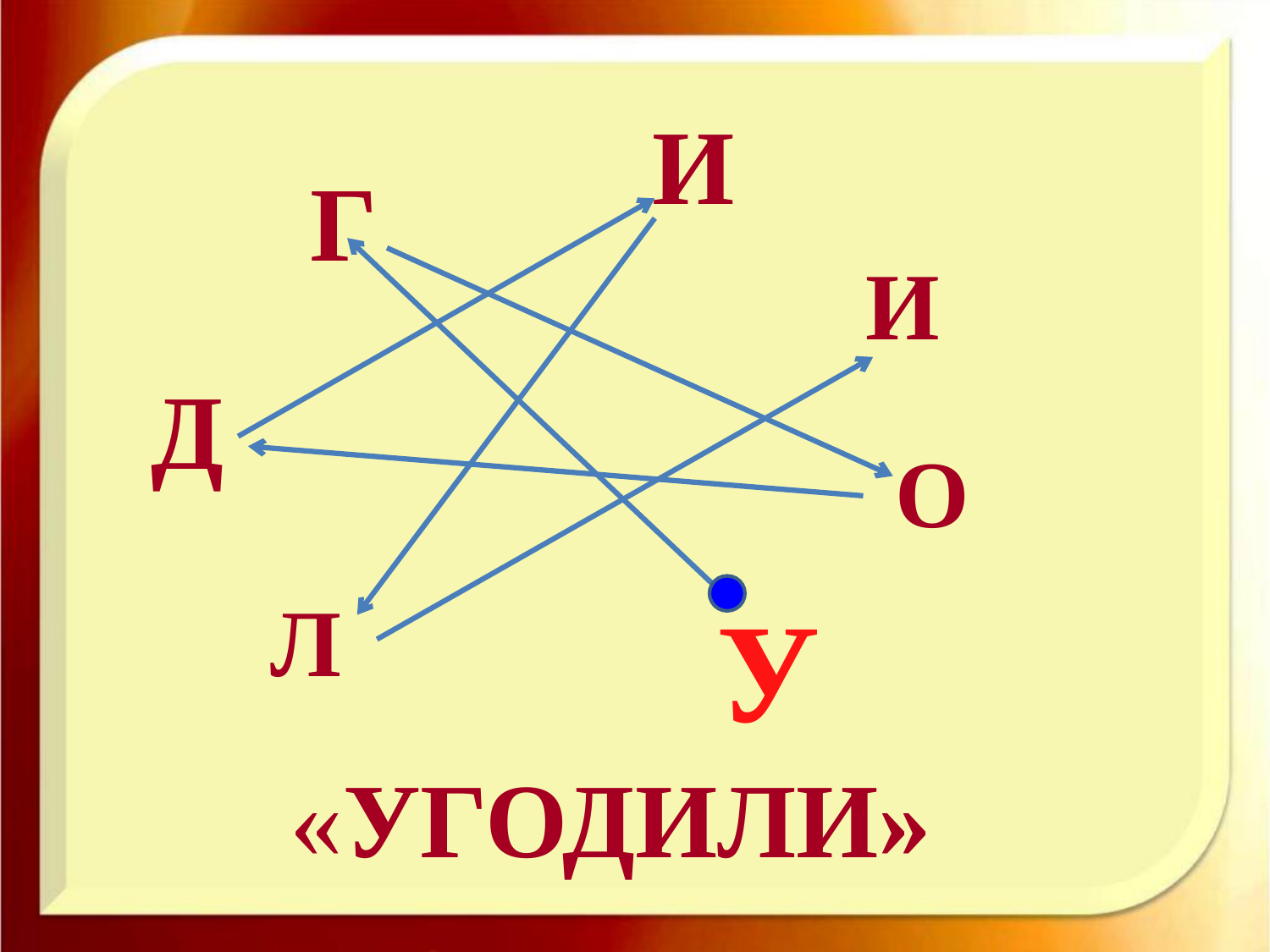

И
Г
И
Д
О
Л
У

    «УГОДИЛИ»